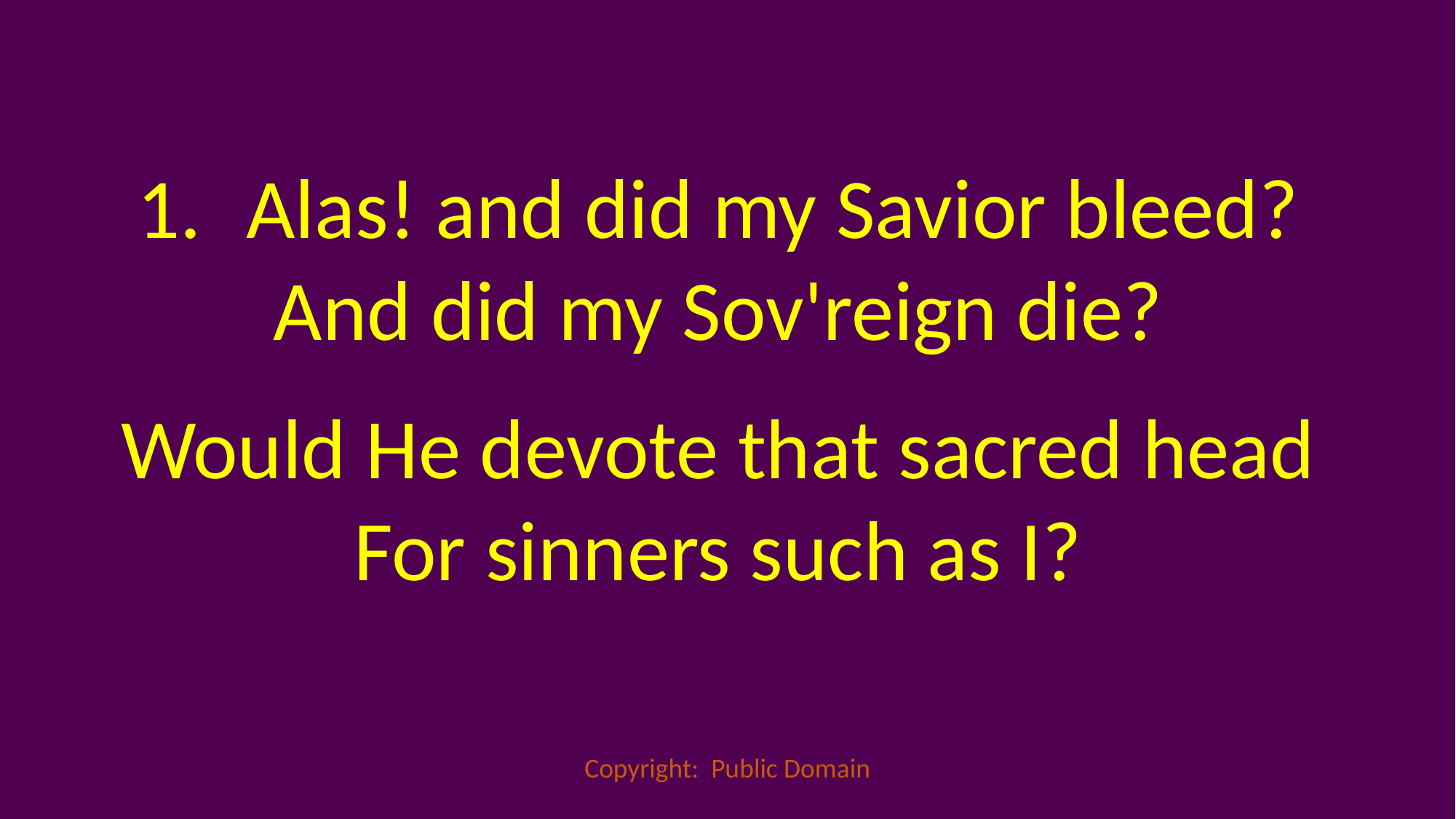

1. 	Alas! and did my Savior bleed?
And did my Sov'reign die?
Would He devote that sacred head
For sinners such as I?
Copyright:  Public Domain